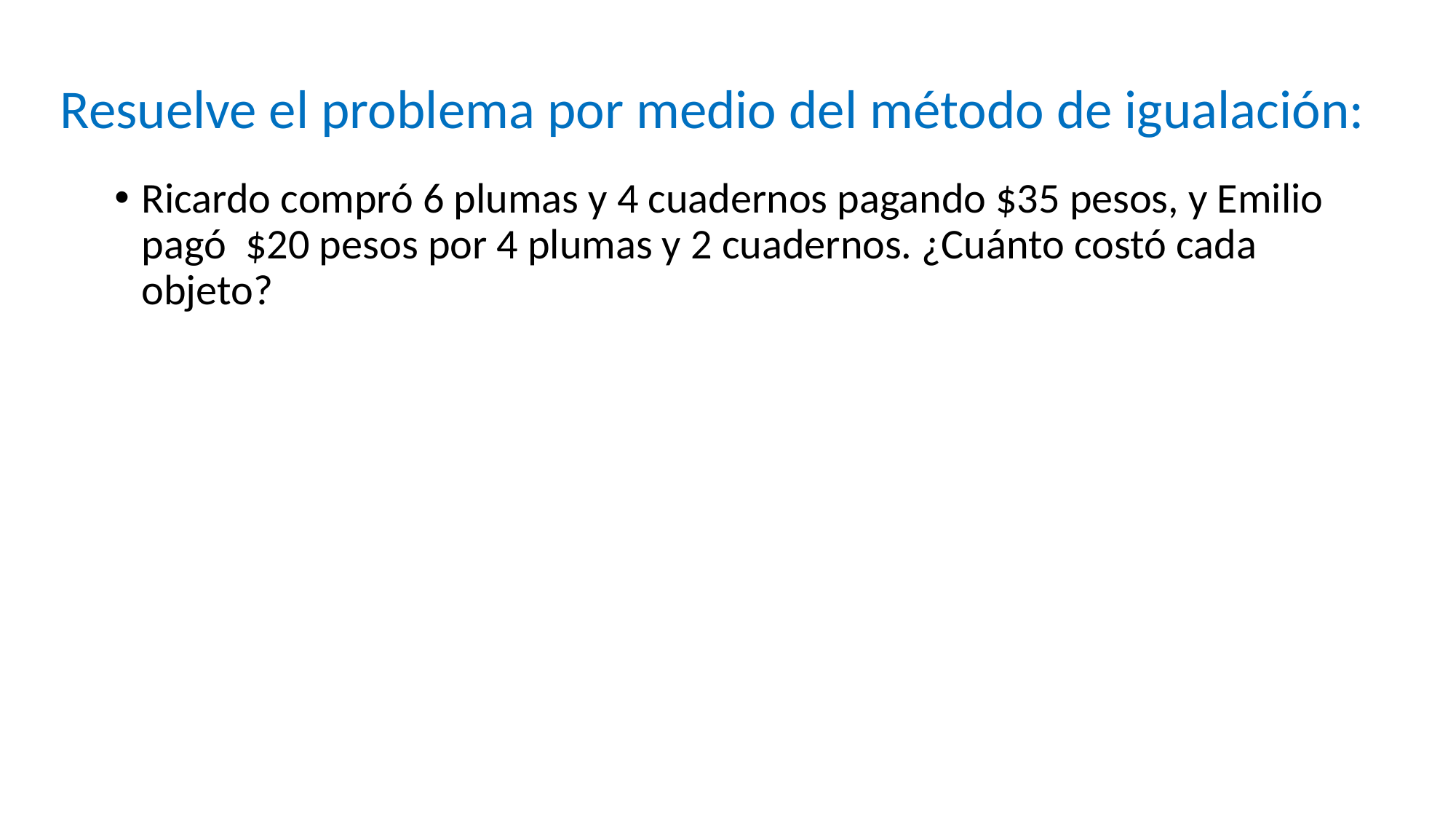

# Resuelve el problema por medio del método de igualación:
Ricardo compró 6 plumas y 4 cuadernos pagando $35 pesos, y Emilio pagó  $20 pesos por 4 plumas y 2 cuadernos. ¿Cuánto costó cada objeto?